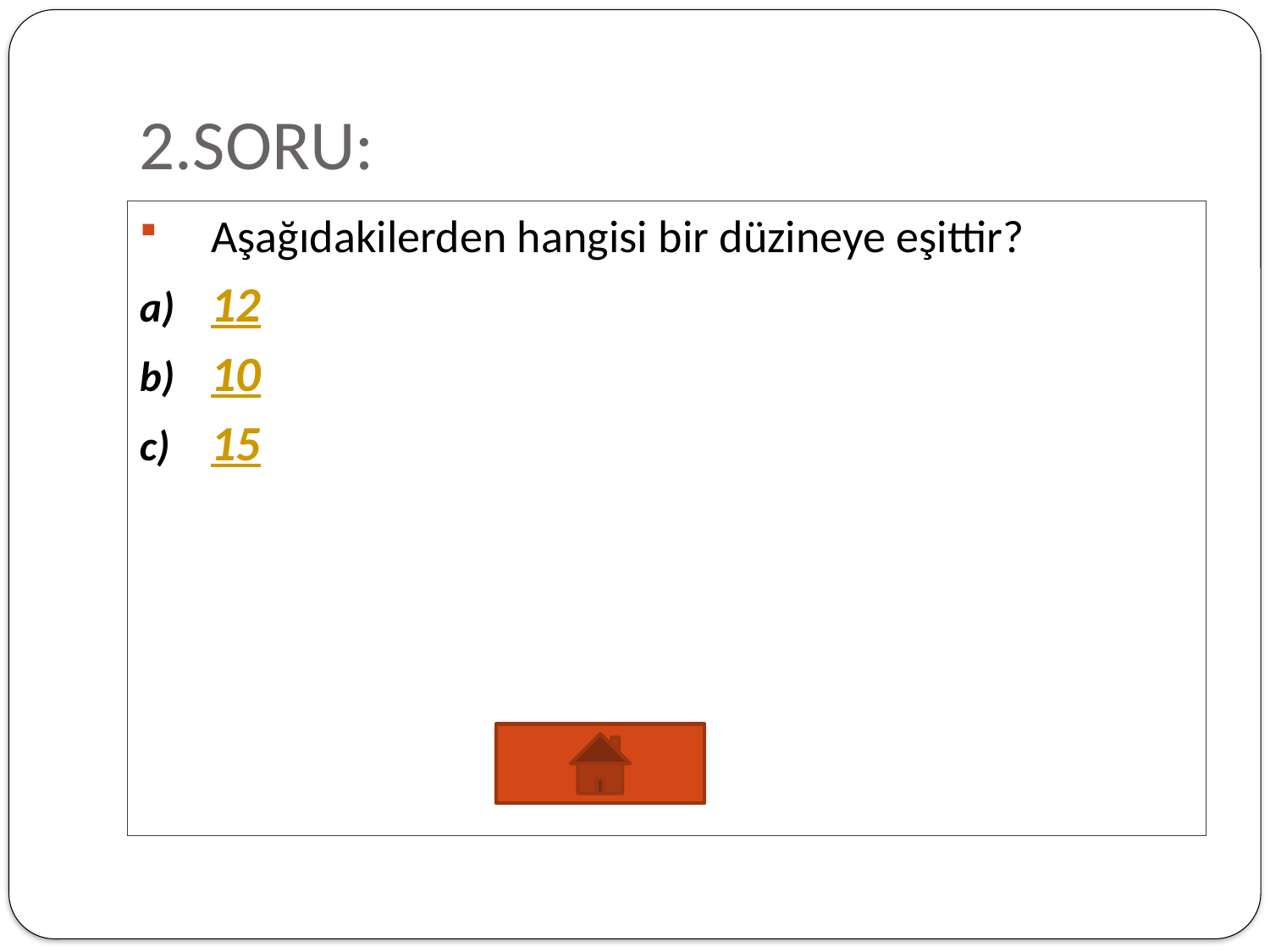

# 2.SORU:
Aşağıdakilerden hangisi bir düzineye eşittir?
12
10
15